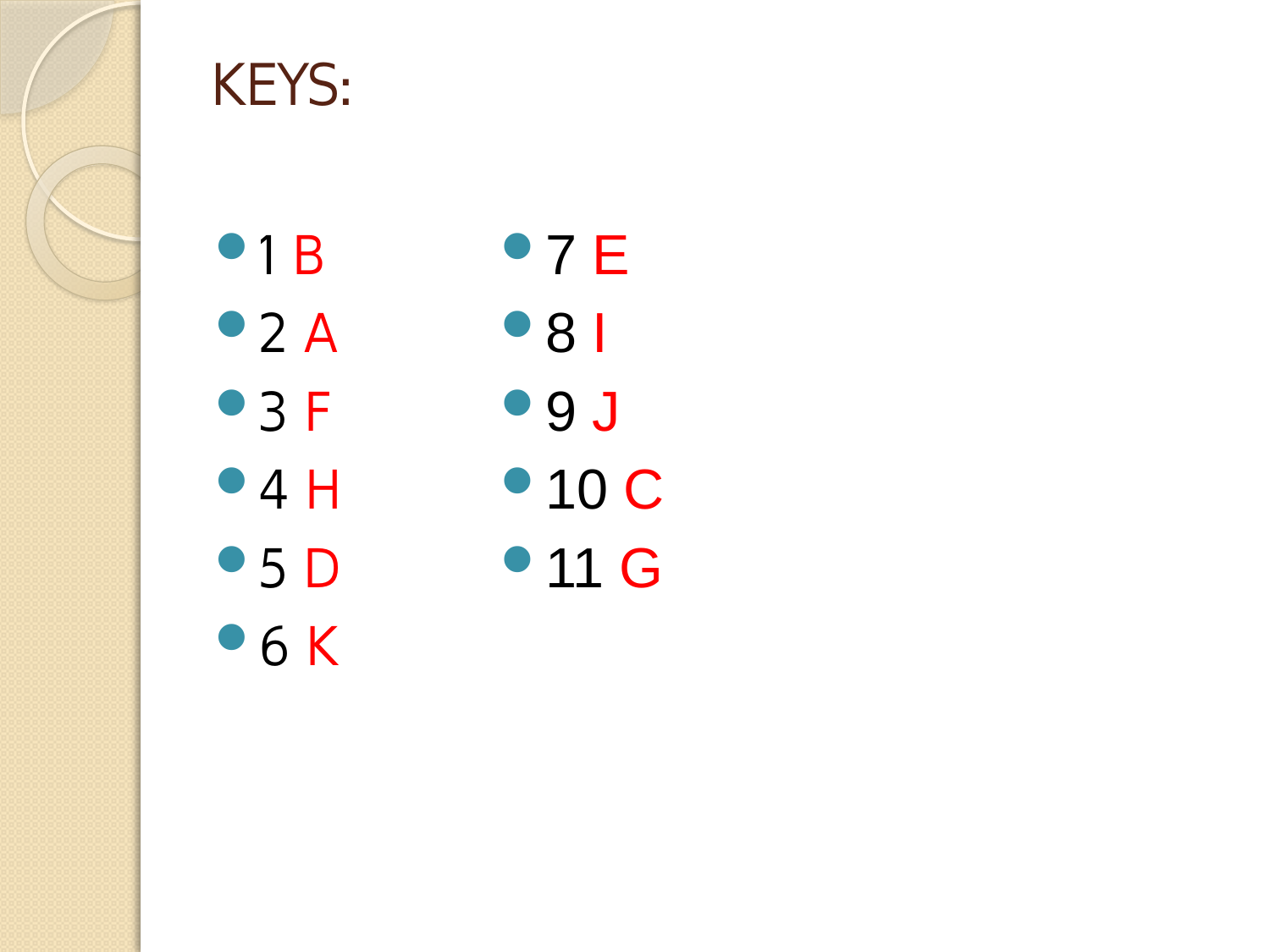

# KEYS:
1 B
2 A
3 F
4 H
5 D
6 K

7 E
8 I
9 J
10 C
11 G